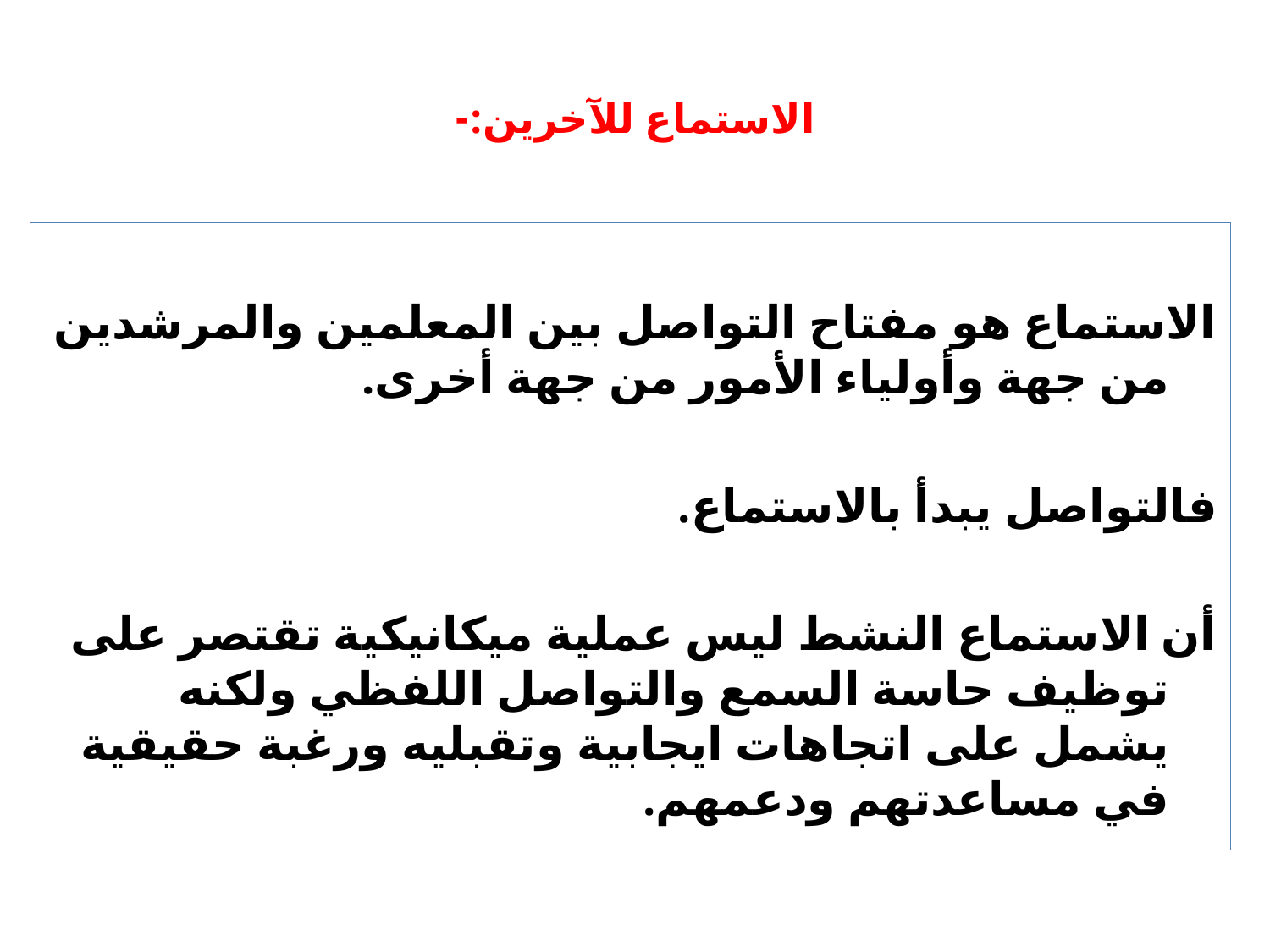

# الاستماع للآخرين:-

الاستماع هو مفتاح التواصل بين المعلمين والمرشدين من جهة وأولياء الأمور من جهة أخرى.

فالتواصل يبدأ بالاستماع.

أن الاستماع النشط ليس عملية ميكانيكية تقتصر على توظيف حاسة السمع والتواصل اللفظي ولكنه يشمل على اتجاهات ايجابية وتقبليه ورغبة حقيقية في مساعدتهم ودعمهم.